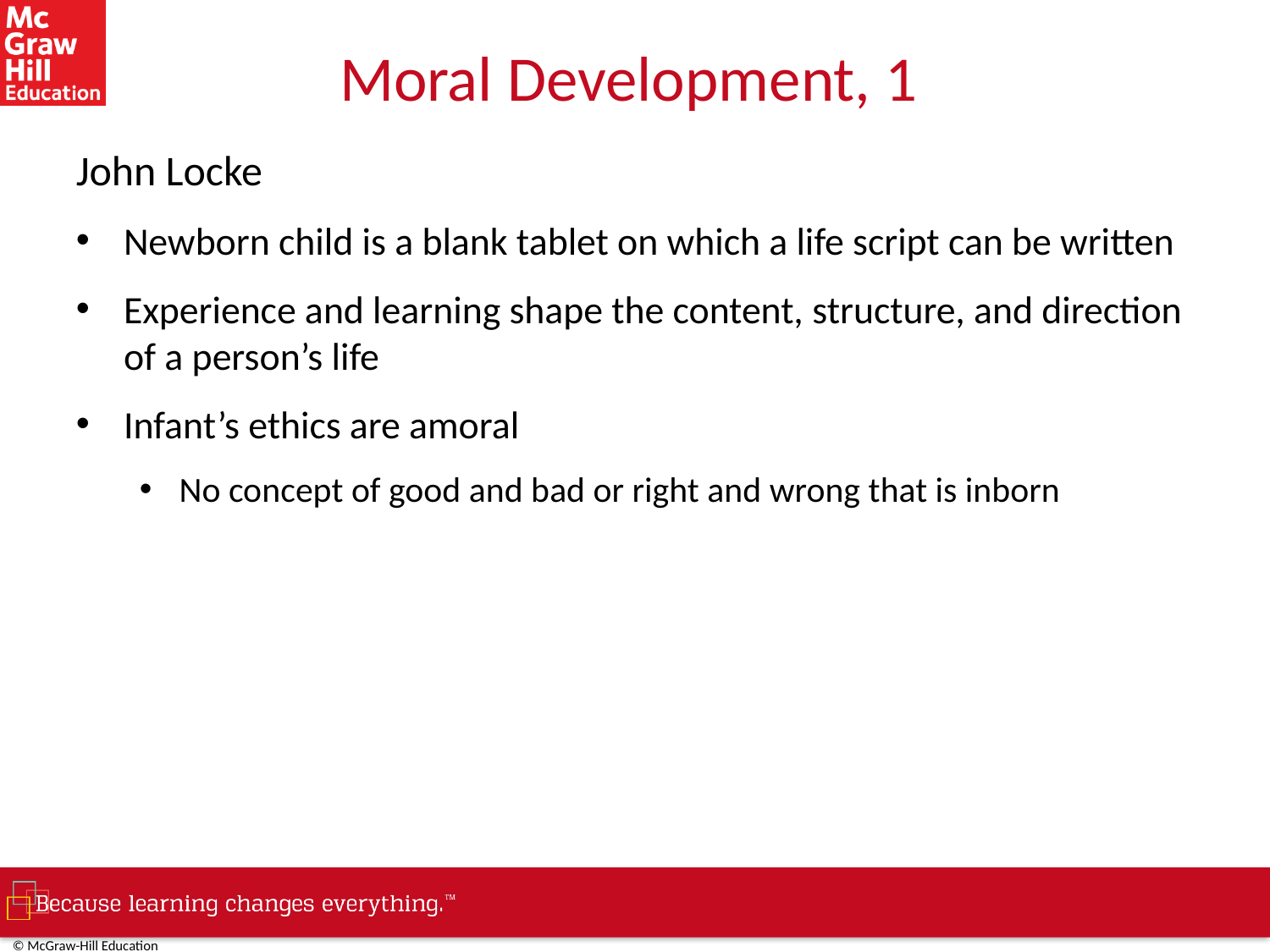

# Moral Development, 1
John Locke
Newborn child is a blank tablet on which a life script can be written
Experience and learning shape the content, structure, and direction of a person’s life
Infant’s ethics are amoral
No concept of good and bad or right and wrong that is inborn